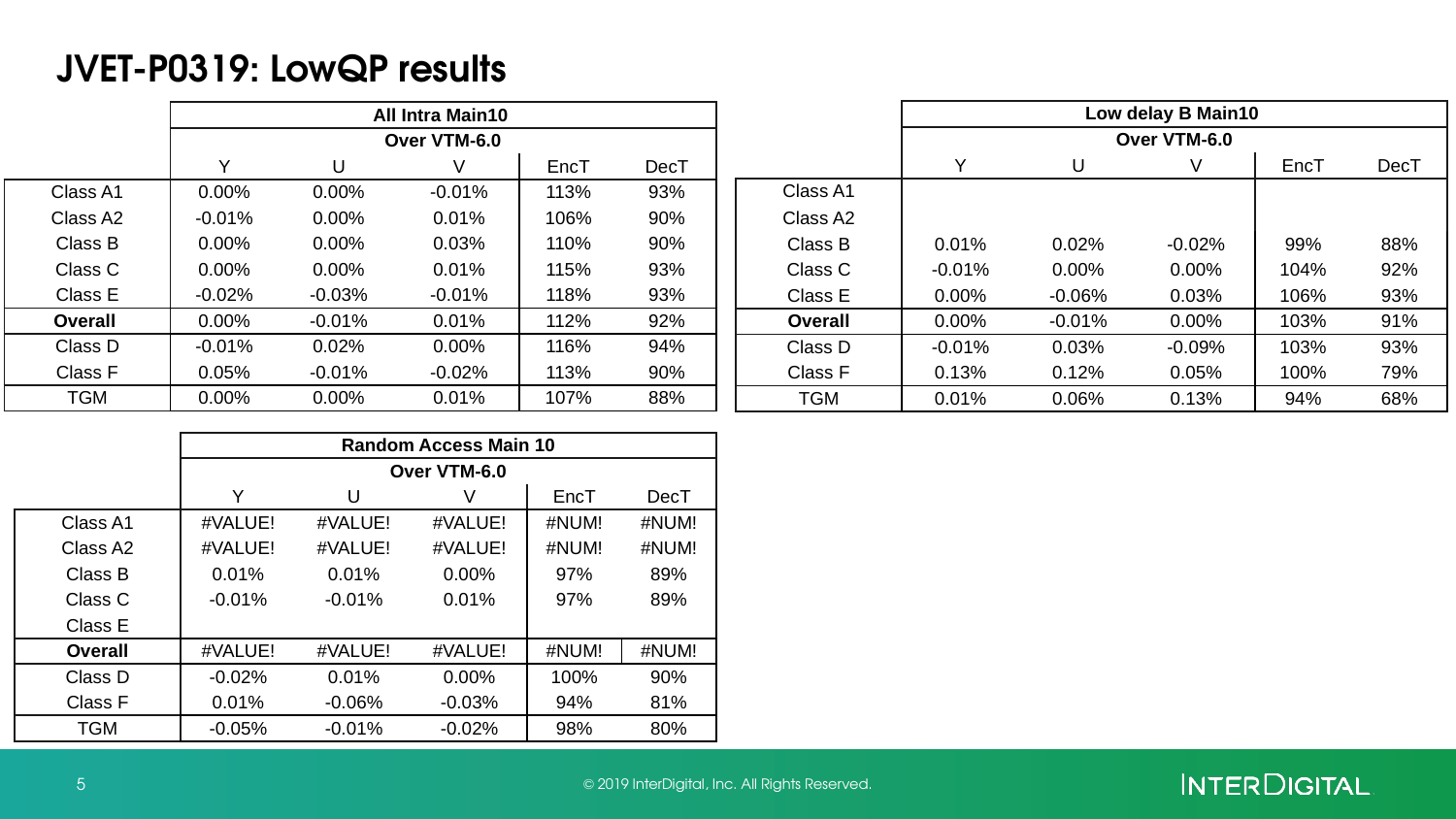

# JVET-P0319: LowQP results
|  | Low delay B Main10 |  |  |  |  |
| --- | --- | --- | --- | --- | --- |
|  | Over VTM-6.0 |  |  |  |  |
|  | Y | U | V | EncT | DecT |
| Class A1 |  |  |  |  |  |
| Class A2 |  |  |  |  |  |
| Class B | 0.01% | 0.02% | -0.02% | 99% | 88% |
| Class C | -0.01% | 0.00% | 0.00% | 104% | 92% |
| Class E | 0.00% | -0.06% | 0.03% | 106% | 93% |
| Overall | 0.00% | -0.01% | 0.00% | 103% | 91% |
| Class D | -0.01% | 0.03% | -0.09% | 103% | 93% |
| Class F | 0.13% | 0.12% | 0.05% | 100% | 79% |
| TGM | 0.01% | 0.06% | 0.13% | 94% | 68% |
|  | All Intra Main10 |  |  |  |  |
| --- | --- | --- | --- | --- | --- |
|  | Over VTM-6.0 |  |  |  |  |
|  | Y | U | V | EncT | DecT |
| Class A1 | 0.00% | 0.00% | -0.01% | 113% | 93% |
| Class A2 | -0.01% | 0.00% | 0.01% | 106% | 90% |
| Class B | 0.00% | 0.00% | 0.03% | 110% | 90% |
| Class C | 0.00% | 0.00% | 0.01% | 115% | 93% |
| Class E | -0.02% | -0.03% | -0.01% | 118% | 93% |
| Overall | 0.00% | -0.01% | 0.01% | 112% | 92% |
| Class D | -0.01% | 0.02% | 0.00% | 116% | 94% |
| Class F | 0.05% | -0.01% | -0.02% | 113% | 90% |
| TGM | 0.00% | 0.00% | 0.01% | 107% | 88% |
|  | Random Access Main 10 |  |  |  |  |
| --- | --- | --- | --- | --- | --- |
|  | Over VTM-6.0 |  |  |  |  |
|  | Y | U | V | EncT | DecT |
| Class A1 | #VALUE! | #VALUE! | #VALUE! | #NUM! | #NUM! |
| Class A2 | #VALUE! | #VALUE! | #VALUE! | #NUM! | #NUM! |
| Class B | 0.01% | 0.01% | 0.00% | 97% | 89% |
| Class C | -0.01% | -0.01% | 0.01% | 97% | 89% |
| Class E |  |  |  |  |  |
| Overall | #VALUE! | #VALUE! | #VALUE! | #NUM! | #NUM! |
| Class D | -0.02% | 0.01% | 0.00% | 100% | 90% |
| Class F | 0.01% | -0.06% | -0.03% | 94% | 81% |
| TGM | -0.05% | -0.01% | -0.02% | 98% | 80% |
5
© 2019 InterDigital, Inc. All Rights Reserved.